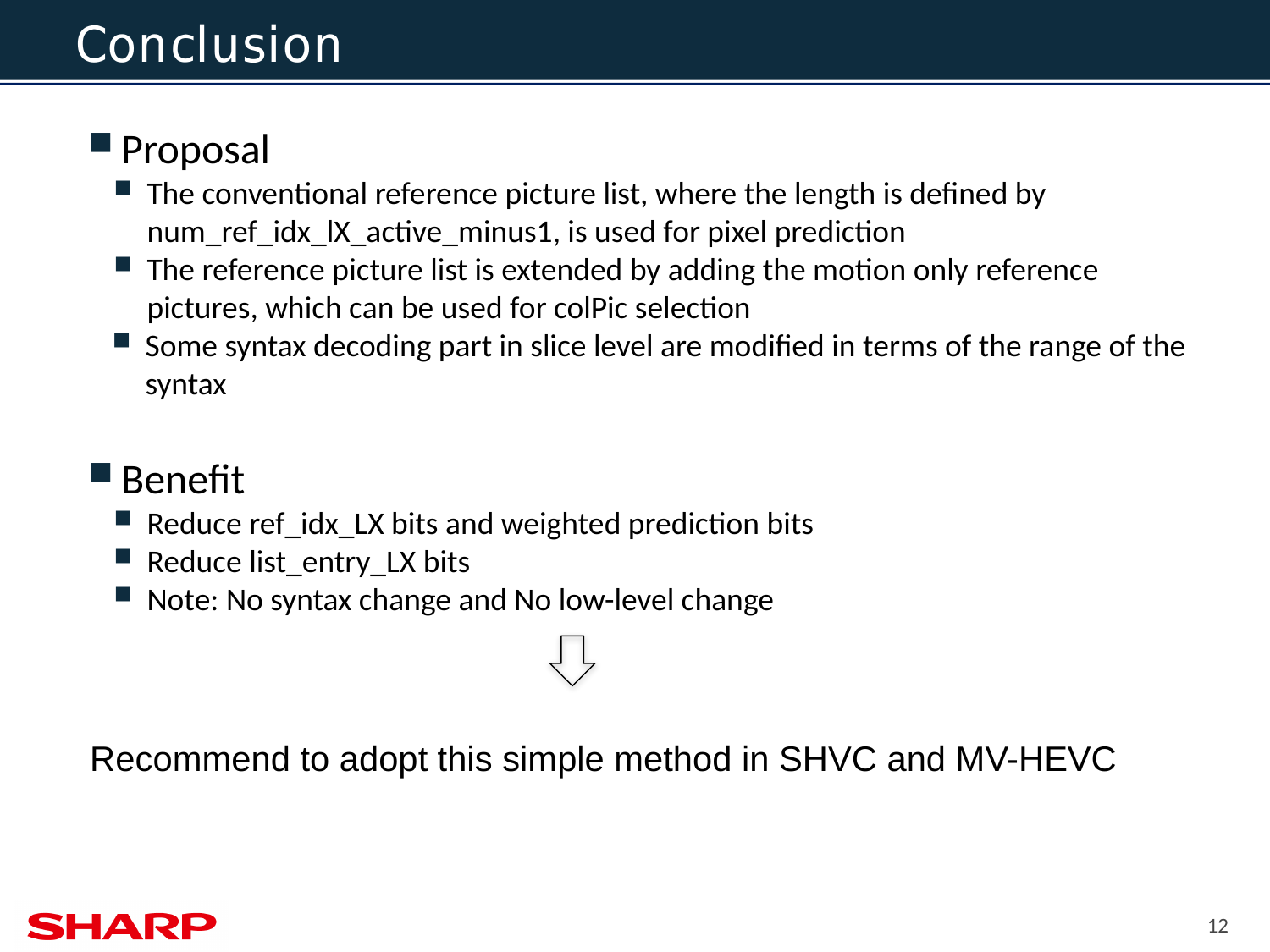

# Conclusion
Proposal
The conventional reference picture list, where the length is defined by num_ref_idx_lX_active_minus1, is used for pixel prediction
The reference picture list is extended by adding the motion only reference pictures, which can be used for colPic selection
Some syntax decoding part in slice level are modified in terms of the range of the syntax

Benefit
Reduce ref_idx_LX bits and weighted prediction bits
Reduce list_entry_LX bits
Note: No syntax change and No low-level change

Recommend to adopt this simple method in SHVC and MV-HEVC
12